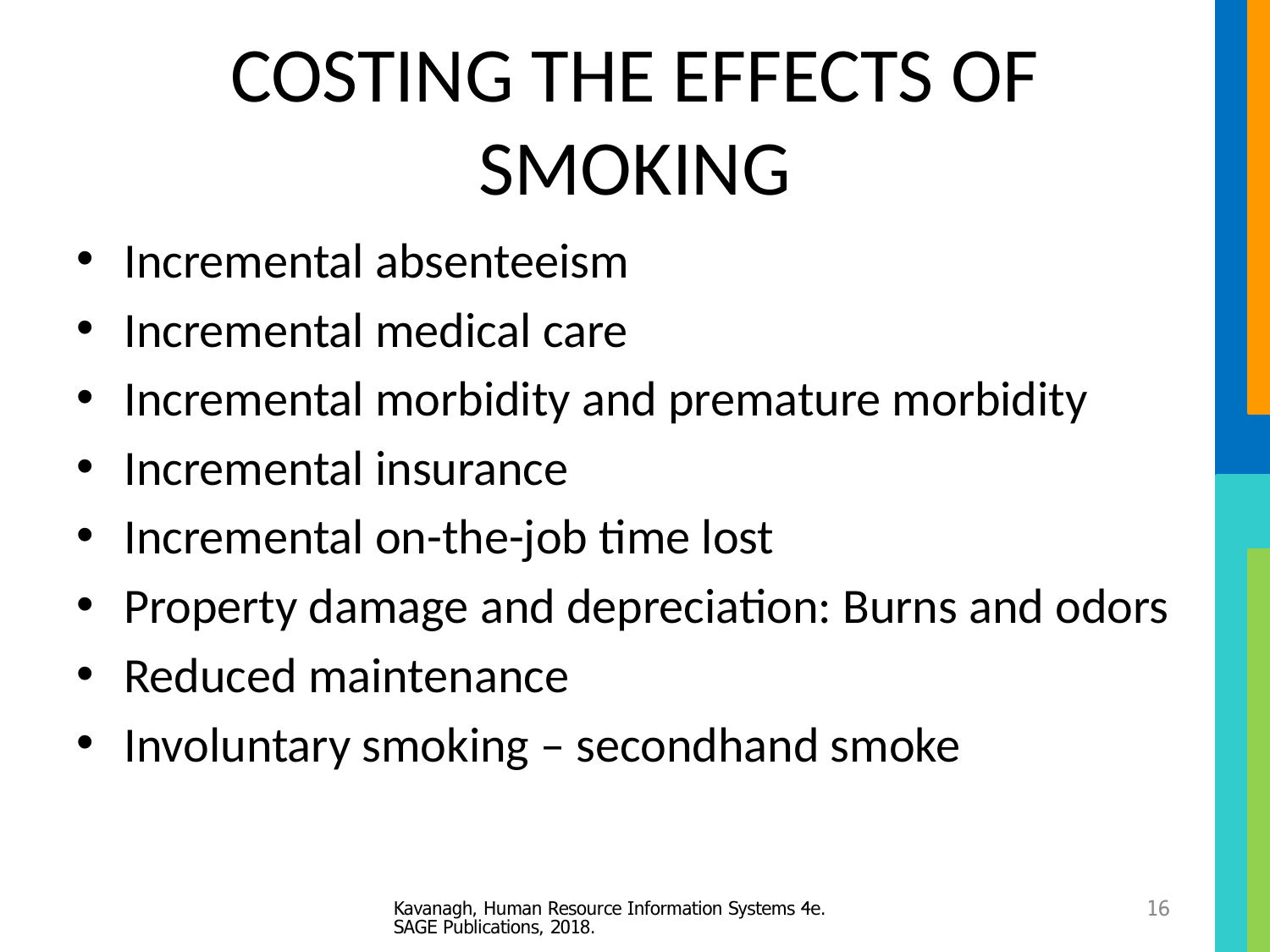

# COSTING THE EFFECTS OF SMOKING
Incremental absenteeism
Incremental medical care
Incremental morbidity and premature morbidity
Incremental insurance
Incremental on-the-job time lost
Property damage and depreciation: Burns and odors
Reduced maintenance
Involuntary smoking – secondhand smoke
Kavanagh, Human Resource Information Systems 4e. SAGE Publications, 2018.
16